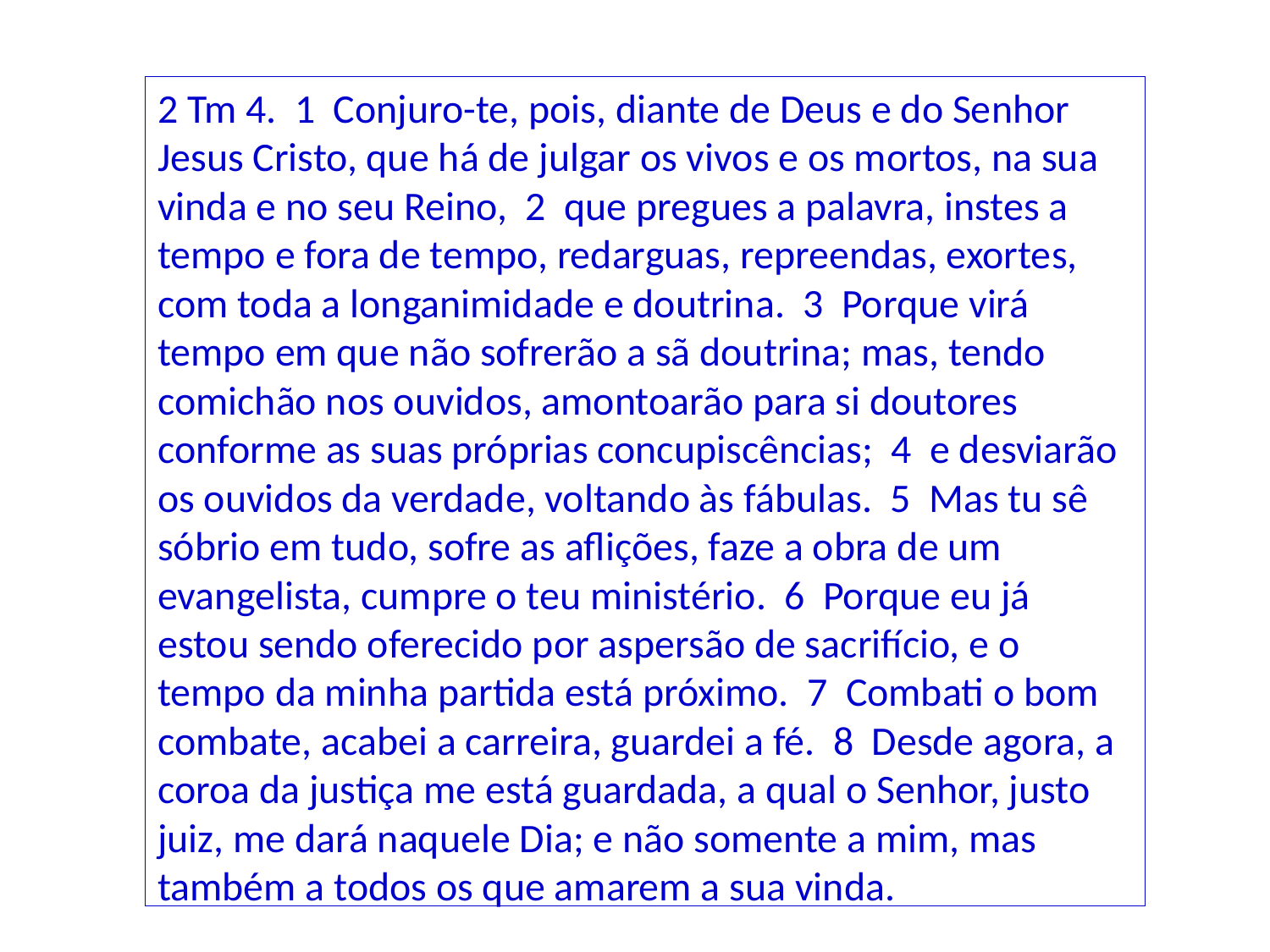

2 Tm 4.  1  Conjuro-te, pois, diante de Deus e do Senhor Jesus Cristo, que há de julgar os vivos e os mortos, na sua vinda e no seu Reino,  2  que pregues a palavra, instes a tempo e fora de tempo, redarguas, repreendas, exortes, com toda a longanimidade e doutrina.  3  Porque virá tempo em que não sofrerão a sã doutrina; mas, tendo comichão nos ouvidos, amontoarão para si doutores conforme as suas próprias concupiscências;  4  e desviarão os ouvidos da verdade, voltando às fábulas.  5  Mas tu sê sóbrio em tudo, sofre as aflições, faze a obra de um evangelista, cumpre o teu ministério.  6  Porque eu já estou sendo oferecido por aspersão de sacrifício, e o tempo da minha partida está próximo.  7  Combati o bom combate, acabei a carreira, guardei a fé.  8  Desde agora, a coroa da justiça me está guardada, a qual o Senhor, justo juiz, me dará naquele Dia; e não somente a mim, mas também a todos os que amarem a sua vinda.